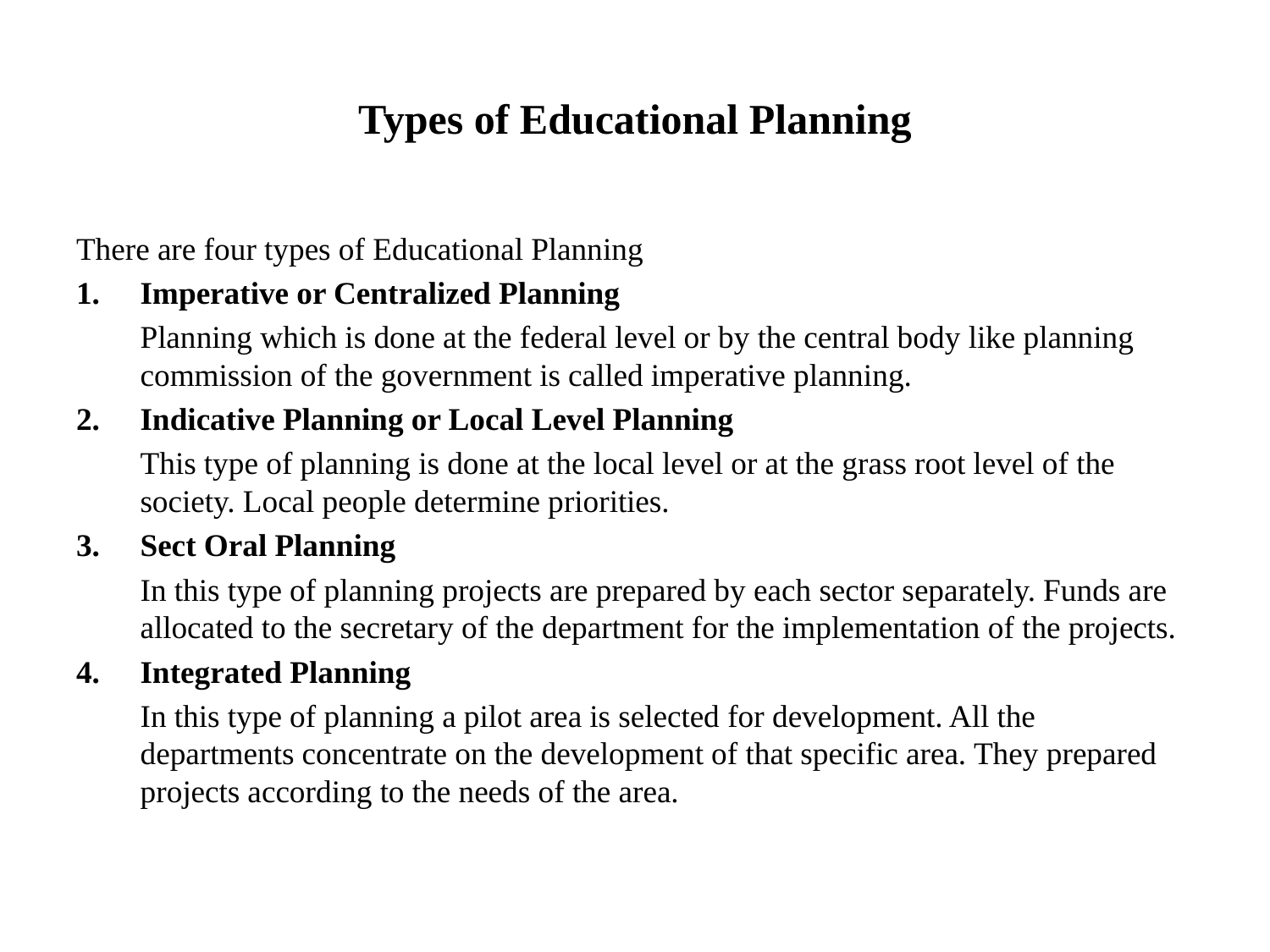

# Types of Educational Planning
There are four types of Educational Planning
Imperative or Centralized Planning
		Planning which is done at the federal level or by the central body like planning commission of the government is called imperative planning.
Indicative Planning or Local Level Planning
		This type of planning is done at the local level or at the grass root level of the society. Local people determine priorities.
Sect Oral Planning
		In this type of planning projects are prepared by each sector separately. Funds are allocated to the secretary of the department for the implementation of the projects.
Integrated Planning
		In this type of planning a pilot area is selected for development. All the departments concentrate on the development of that specific area. They prepared projects according to the needs of the area.